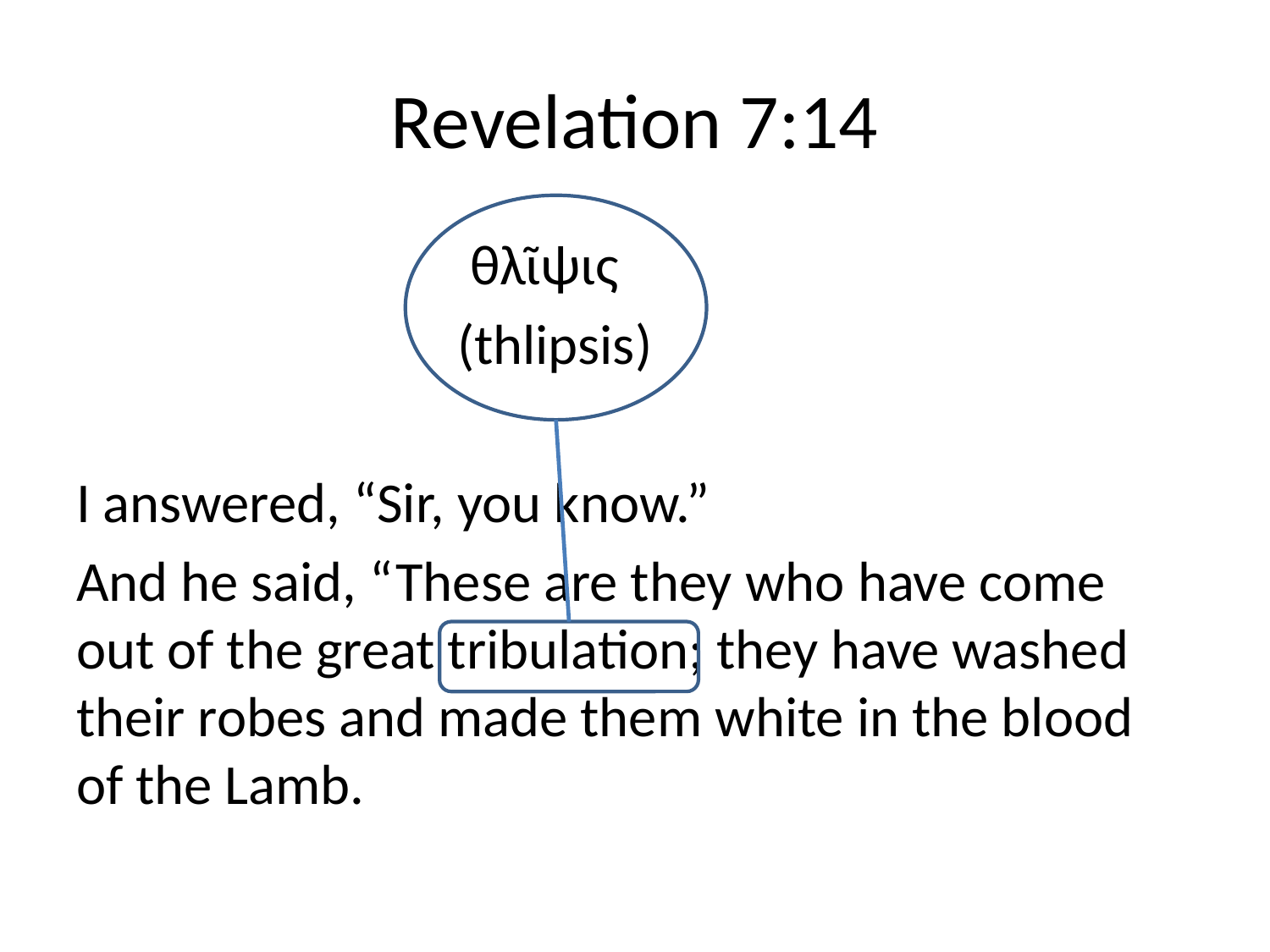

# Revelation 7:14

			 θλῖψις
			(thlipsis)

I answered, “Sir, you know.”
And he said, “These are they who have come out of the great tribulation; they have washed their robes and made them white in the blood of the Lamb.